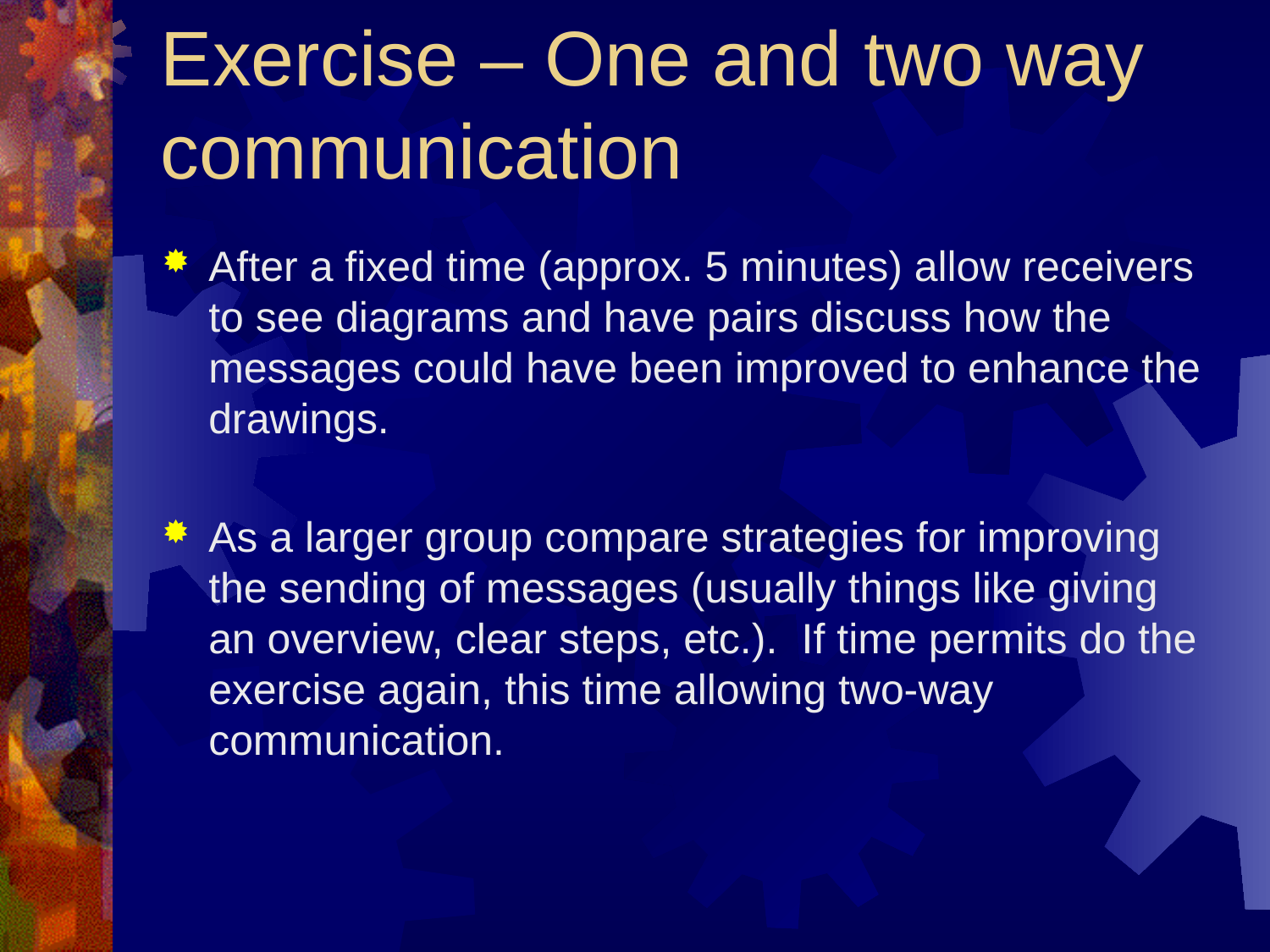

# Exercise – One and two way communication
After a fixed time (approx. 5 minutes) allow receivers to see diagrams and have pairs discuss how the messages could have been improved to enhance the drawings.

As a larger group compare strategies for improving the sending of messages (usually things like giving an overview, clear steps, etc.).  If time permits do the exercise again, this time allowing two-way communication.